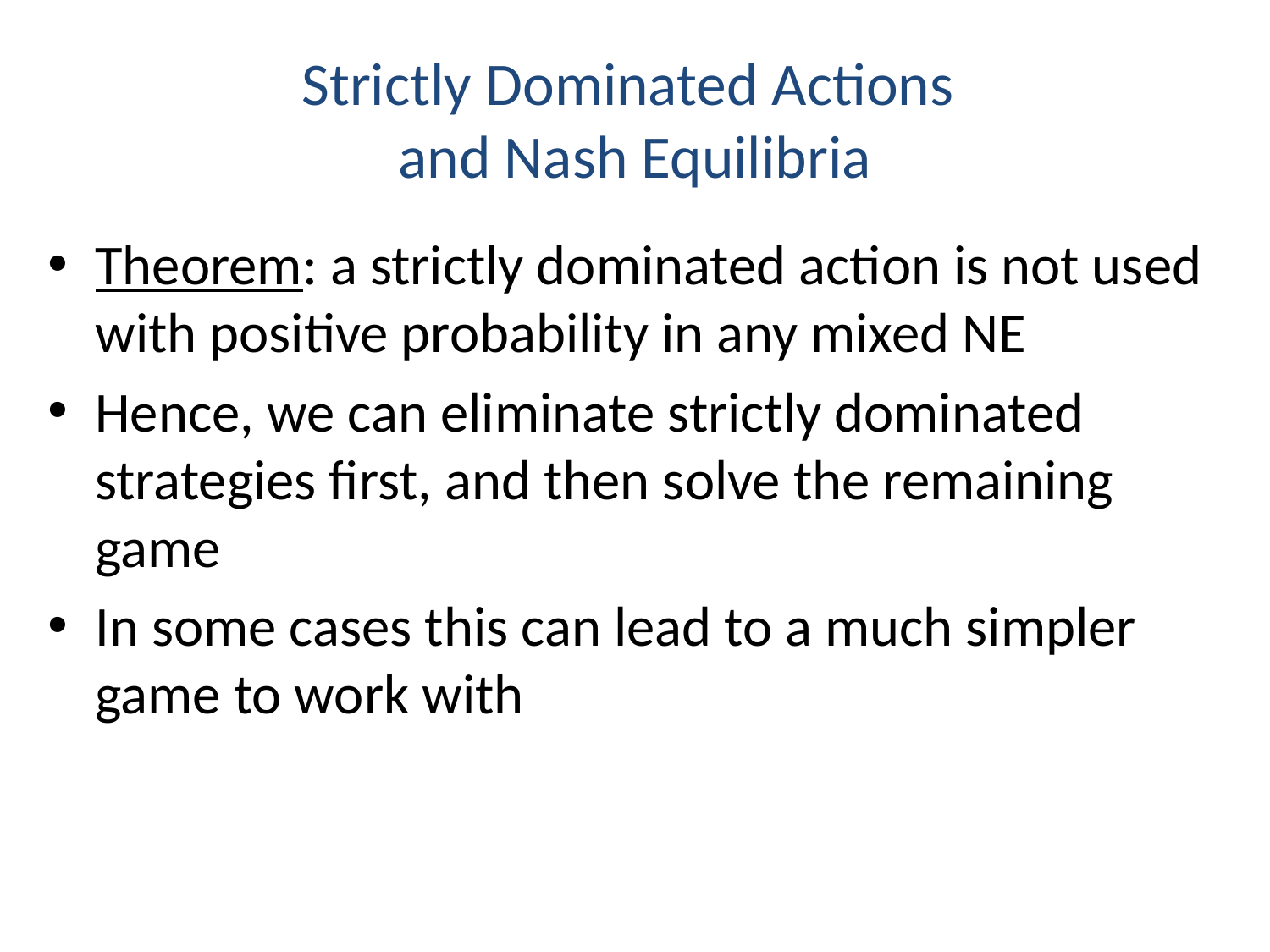

# Strictly Dominated Actions and Nash Equilibria
Theorem: a strictly dominated action is not used with positive probability in any mixed NE
Hence, we can eliminate strictly dominated strategies first, and then solve the remaining game
In some cases this can lead to a much simpler game to work with